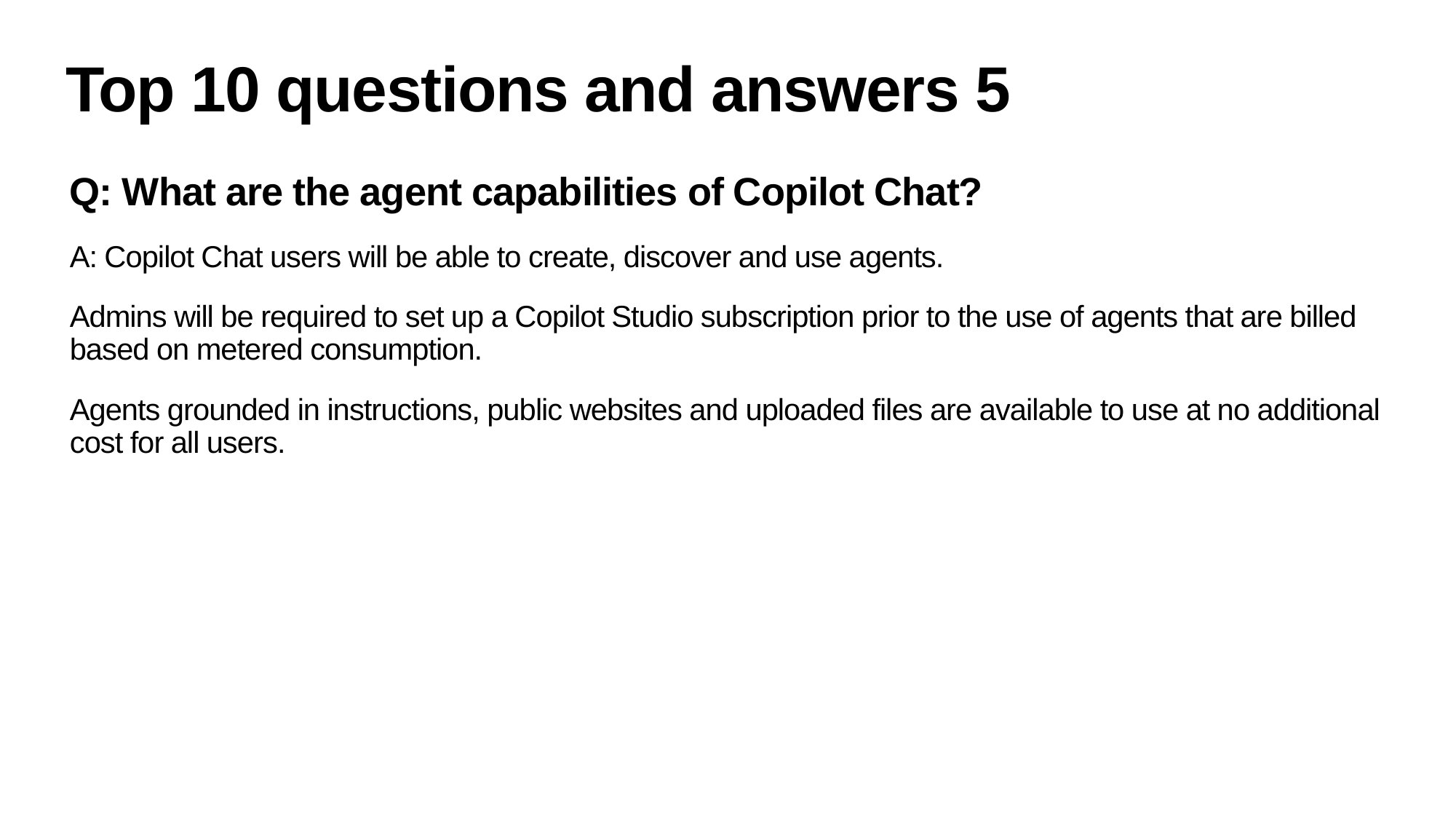

# Top 10 questions and answers 5
Q: What are the agent capabilities of Copilot Chat?
A: Copilot Chat users will be able to create, discover and use agents.
Admins will be required to set up a Copilot Studio subscription prior to the use of agents that are billed based on metered consumption.
Agents grounded in instructions, public websites and uploaded files are available to use at no additional cost for all users.